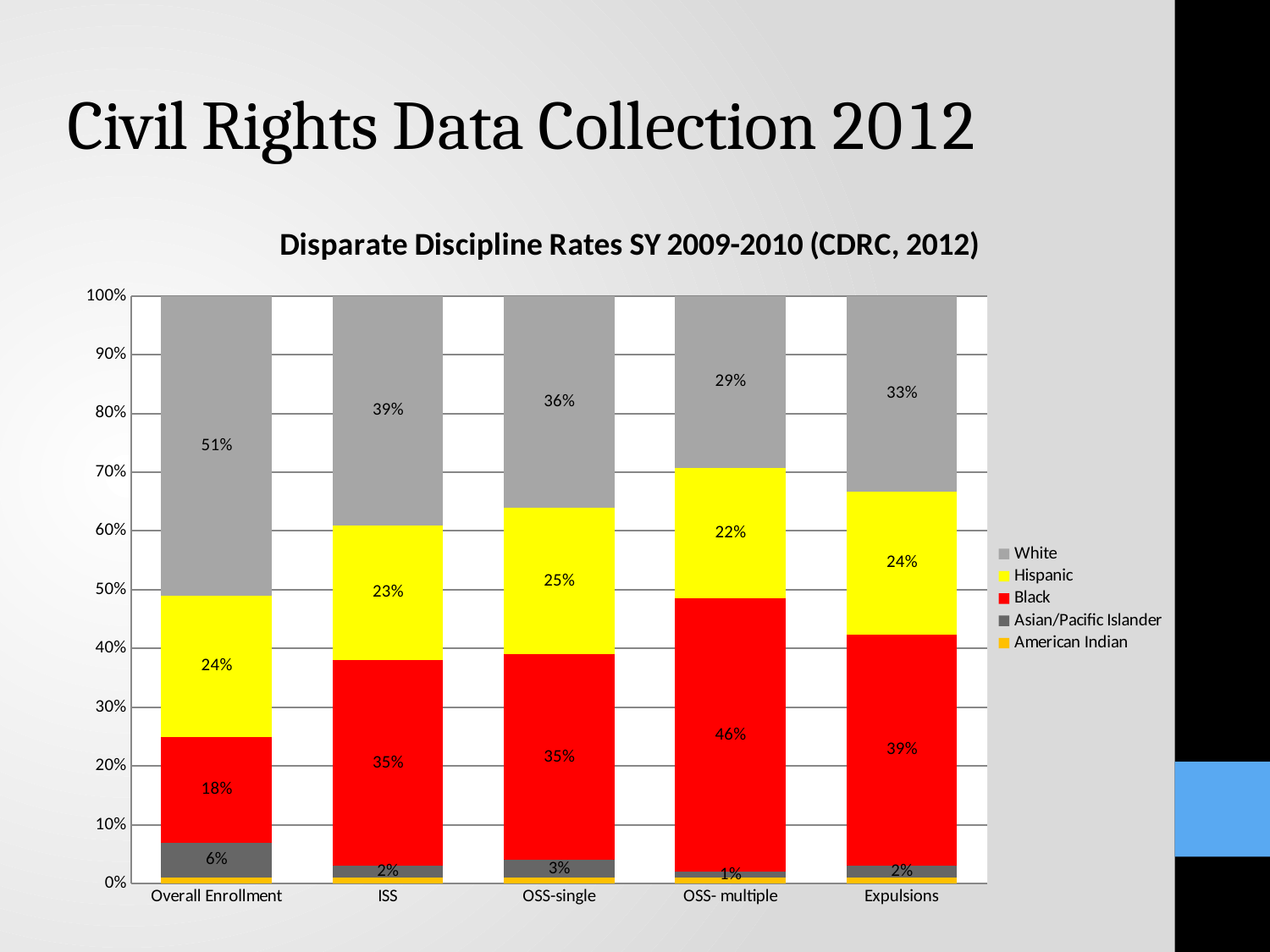

# Civil Rights Data Collection 2012

### Chart: Disparate Discipline Rates SY 2009-2010 (CDRC, 2012)

| Category | American Indian | Asian/Pacific Islander | Black | Hispanic | White |
|---|---|---|---|---|---|
| Overall Enrollment | 0.010000000000000004 | 0.06000000000000002 | 0.18000000000000005 | 0.24000000000000005 | 0.51 |
| ISS | 0.010000000000000004 | 0.020000000000000007 | 0.3500000000000001 | 0.23 | 0.3900000000000001 |
| OSS-single | 0.010000000000000004 | 0.03000000000000001 | 0.3500000000000001 | 0.25 | 0.3600000000000001 |
| OSS- multiple | 0.010000000000000004 | 0.010000000000000004 | 0.46 | 0.22000000000000006 | 0.2900000000000001 |
| Expulsions | 0.010000000000000004 | 0.020000000000000007 | 0.3900000000000001 | 0.24000000000000005 | 0.3300000000000001 |